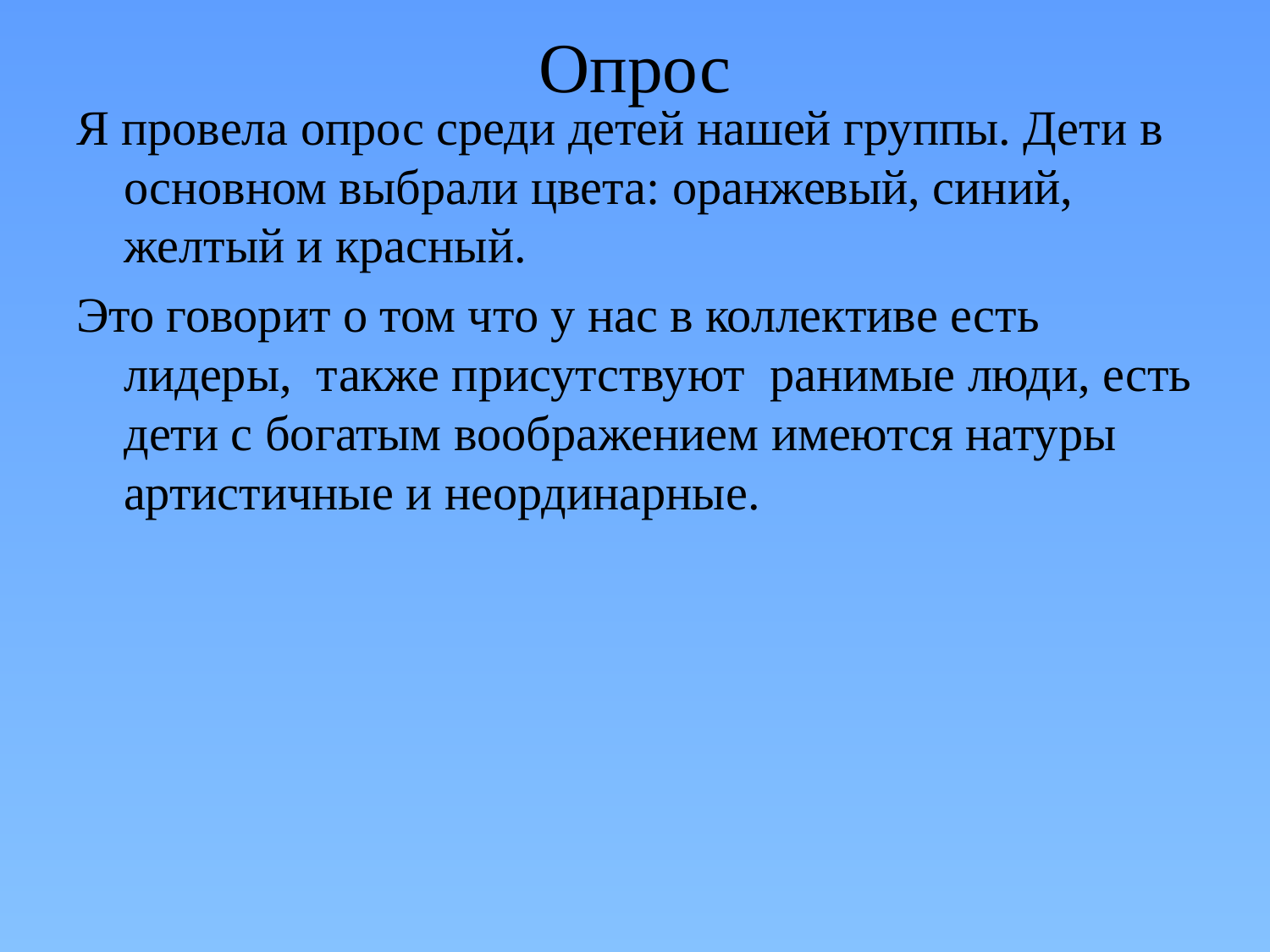

# Опрос
Я провела опрос среди детей нашей группы. Дети в основном выбрали цвета: оранжевый, синий, желтый и красный.
Это говорит о том что у нас в коллективе есть лидеры,  также присутствуют  ранимые люди, есть дети с богатым воображением имеются натуры артистичные и неординарные.